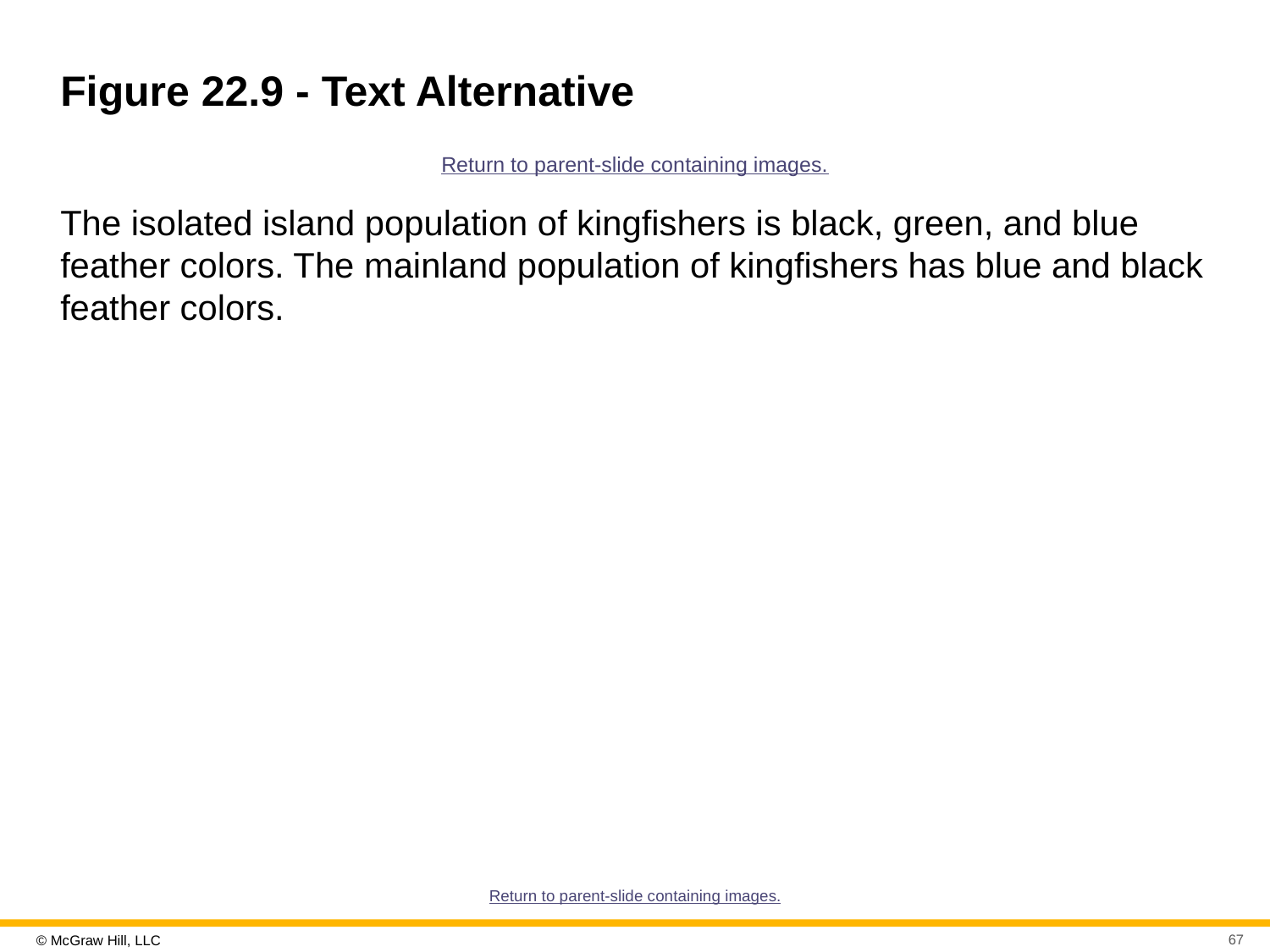

# Figure 22.9 - Text Alternative
Return to parent-slide containing images.
The isolated island population of kingfishers is black, green, and blue feather colors. The mainland population of kingfishers has blue and black feather colors.
Return to parent-slide containing images.
67